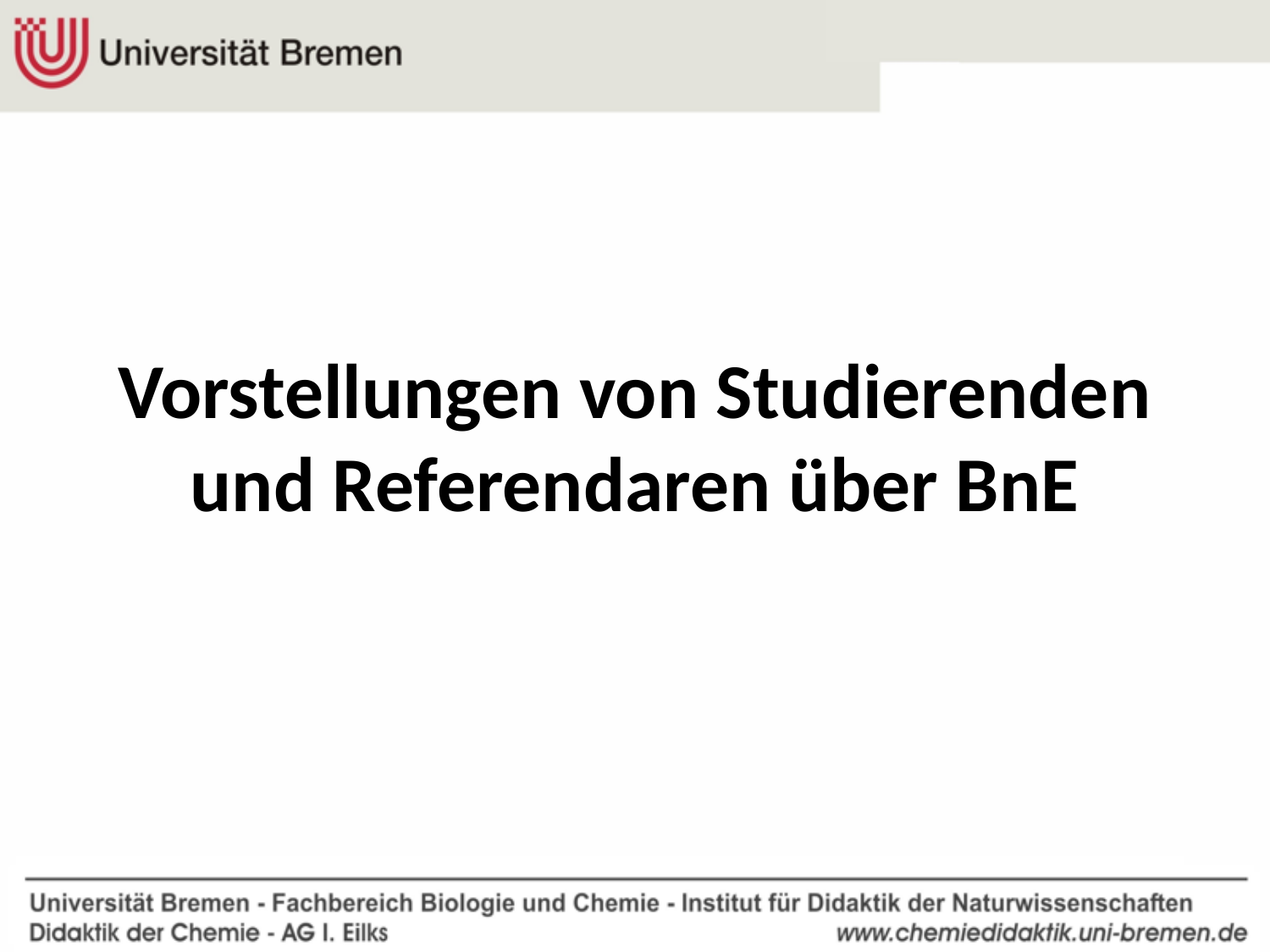

# Vorstellungen von Studierenden und Referendaren über BnE